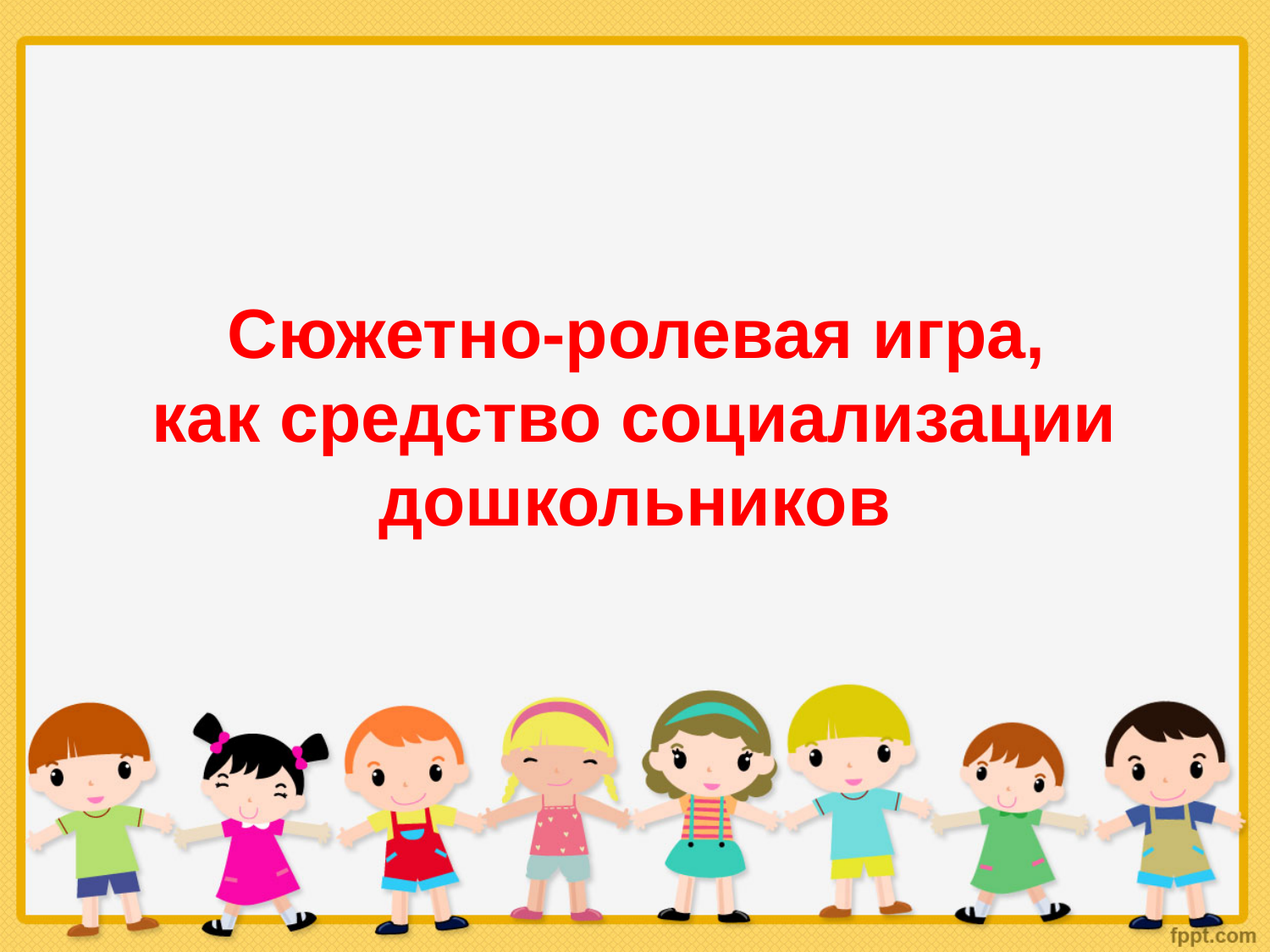

# Сюжетно-ролевая игра, как средство социализации дошкольников